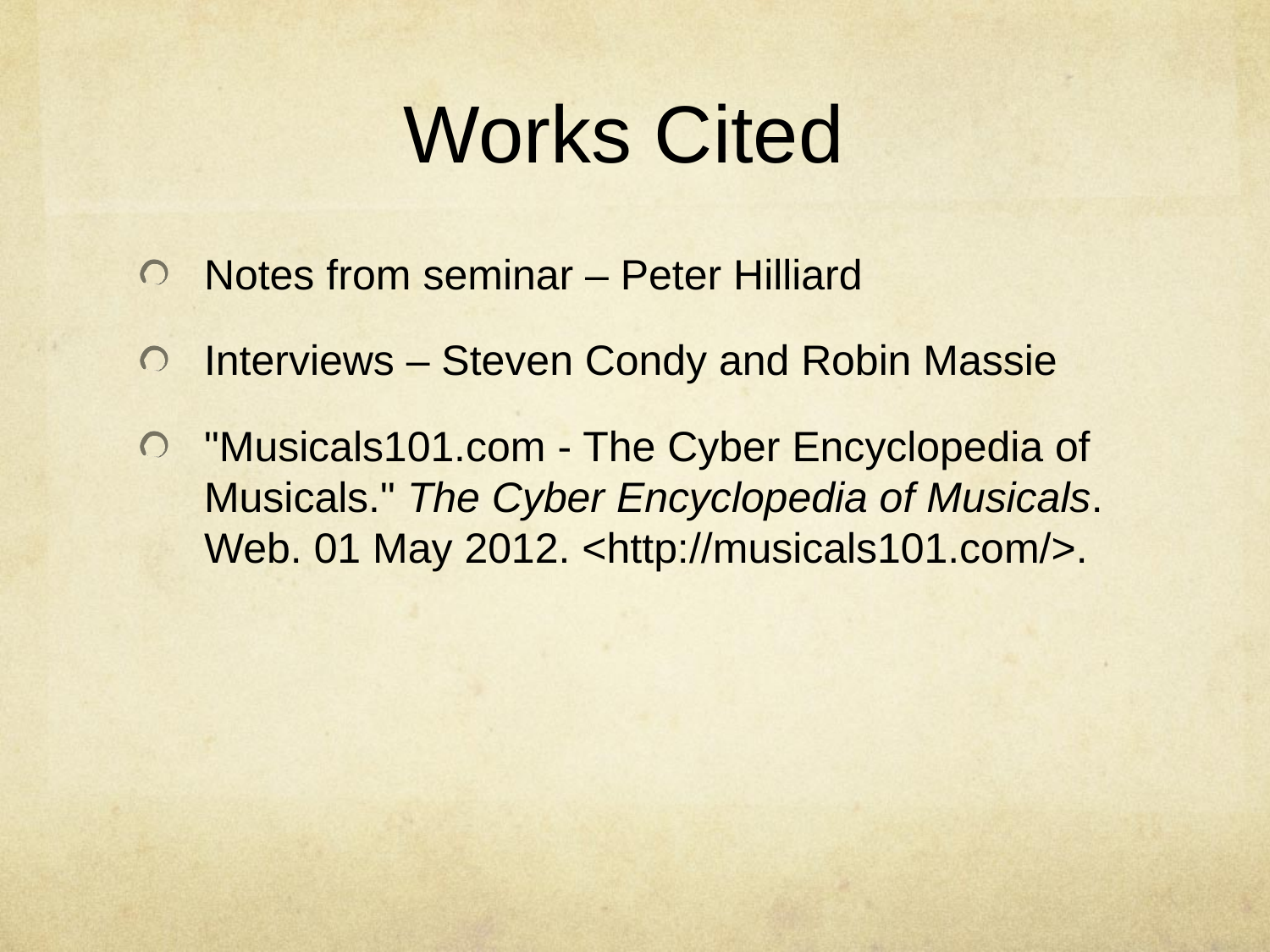

# Works Cited
Notes from seminar – Peter Hilliard
Interviews – Steven Condy and Robin Massie
"Musicals101.com - The Cyber Encyclopedia of Musicals." The Cyber Encyclopedia of Musicals. Web. 01 May 2012. <http://musicals101.com/>.